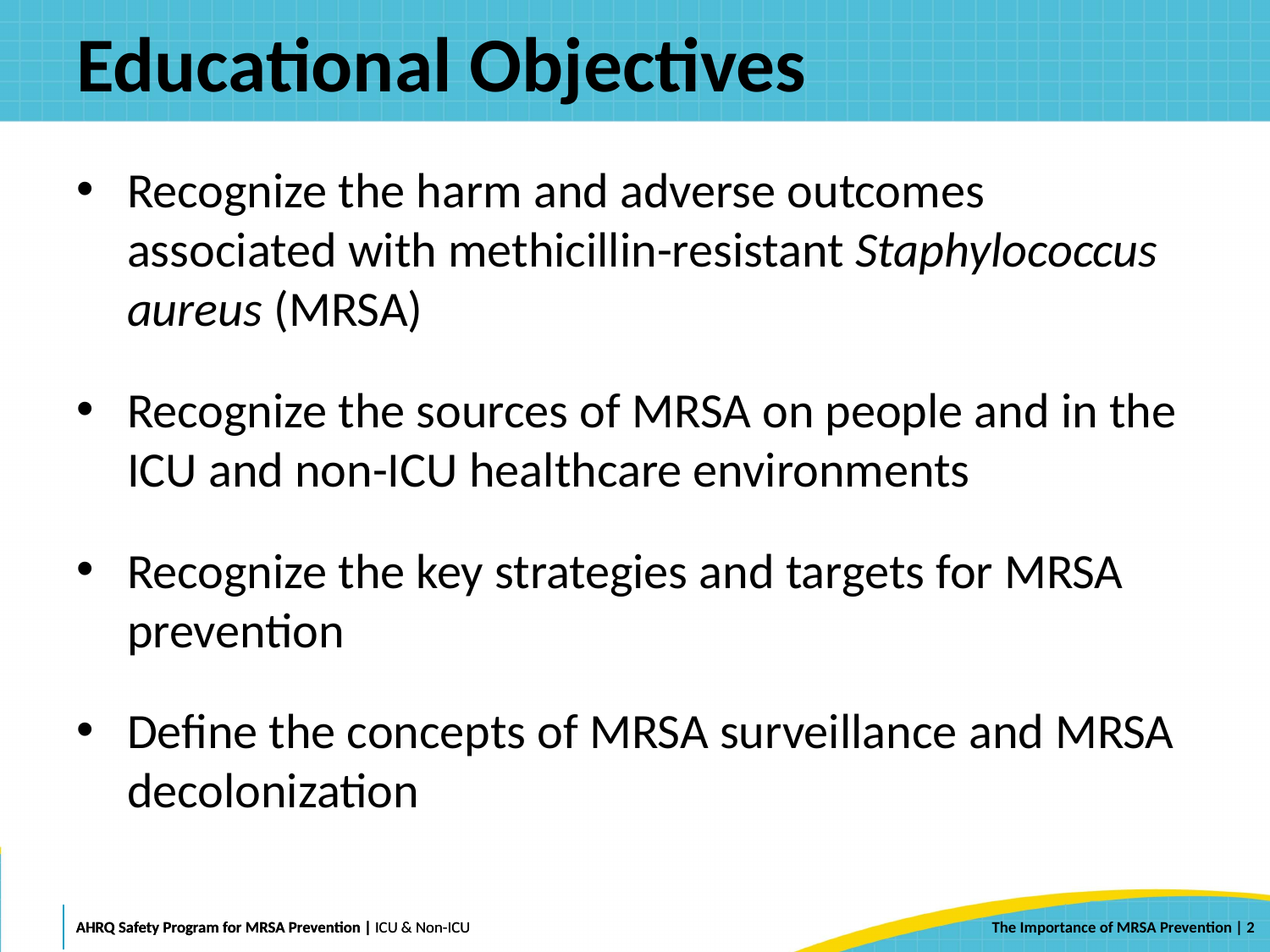

# Educational Objectives
Recognize the harm and adverse outcomes associated with methicillin-resistant Staphylococcus aureus (MRSA)
Recognize the sources of MRSA on people and in the ICU and non-ICU healthcare environments
Recognize the key strategies and targets for MRSA prevention
Define the concepts of MRSA surveillance and MRSA decolonization
 | 2